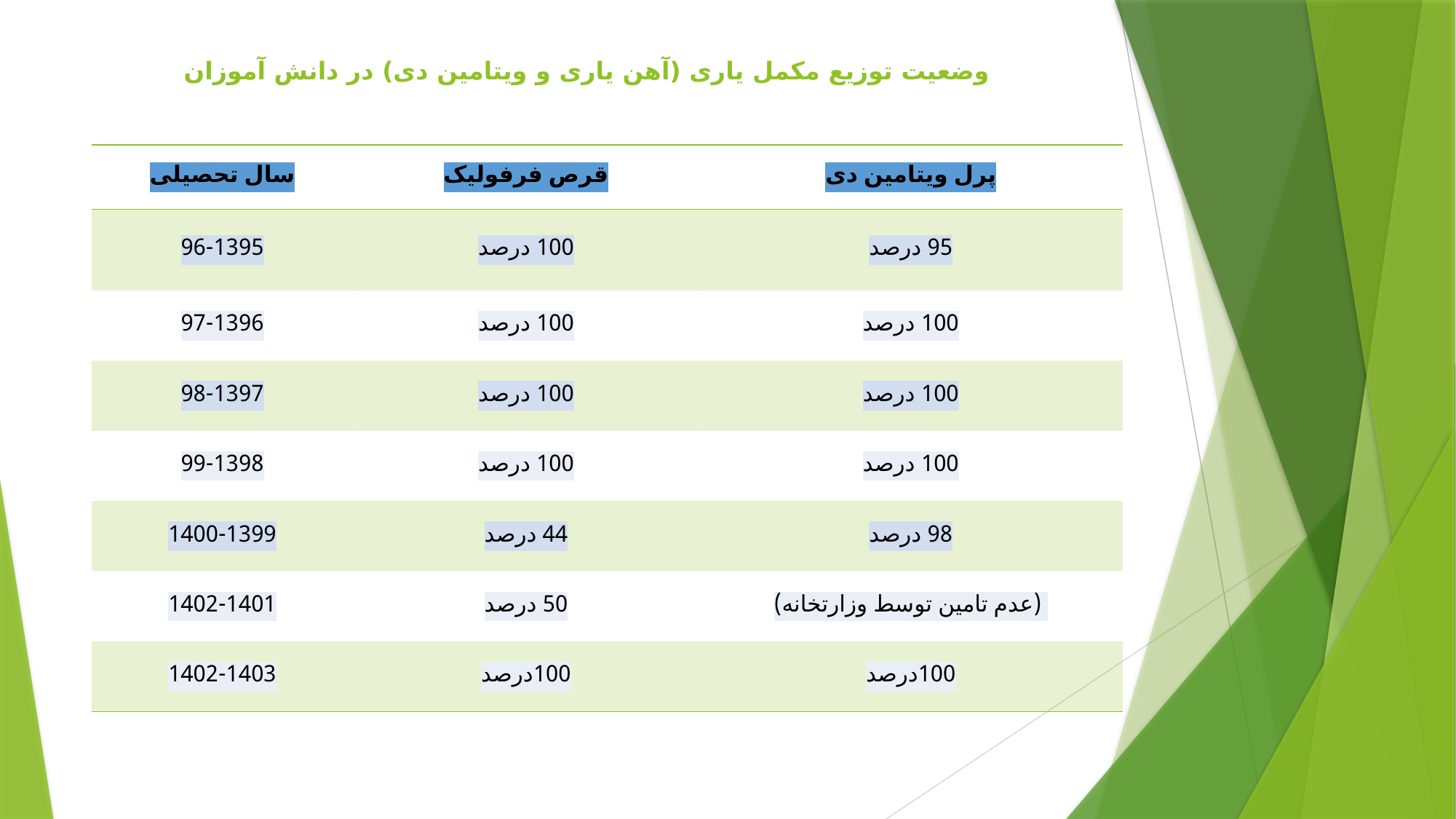

# وضعیت توزیع مکمل یاری (آهن یاری و ویتامین دی) در دانش آموزان
| سال تحصیلی | قرص فرفولیک | پرل ویتامین دی |
| --- | --- | --- |
| 96-1395 | 100 درصد | 95 درصد |
| 97-1396 | 100 درصد | 100 درصد |
| 98-1397 | 100 درصد | 100 درصد |
| 99-1398 | 100 درصد | 100 درصد |
| 1400-1399 | 44 درصد | 98 درصد |
| 1402-1401 | 50 درصد | (عدم تامین توسط وزارتخانه) |
| 1402-1403 | 100درصد | 100درصد |